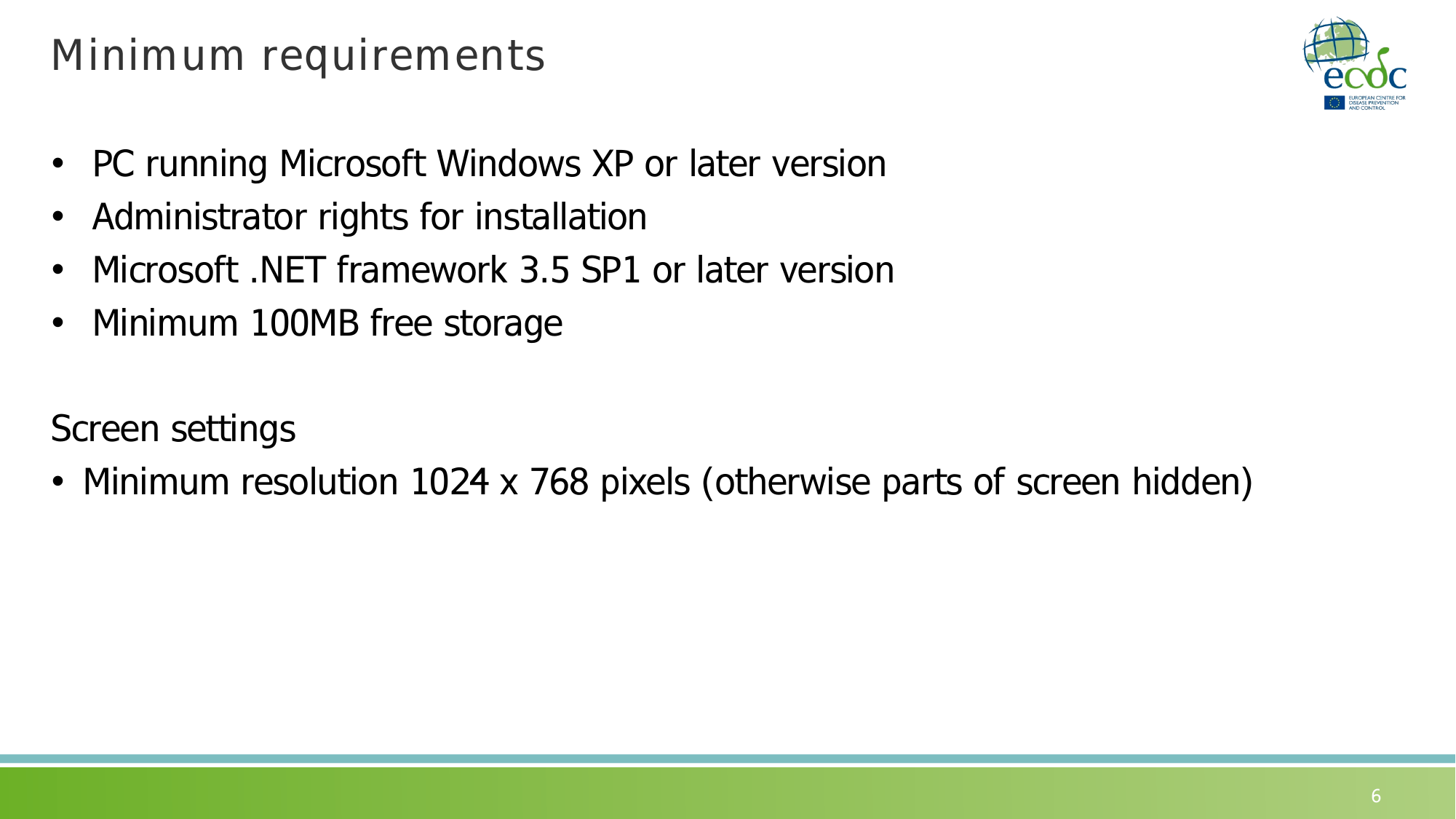

# Minimum requirements
PC running Microsoft Windows XP or later version
Administrator rights for installation
Microsoft .NET framework 3.5 SP1 or later version
Minimum 100MB free storage

Screen settings
Minimum resolution 1024 x 768 pixels (otherwise parts of screen hidden)

6